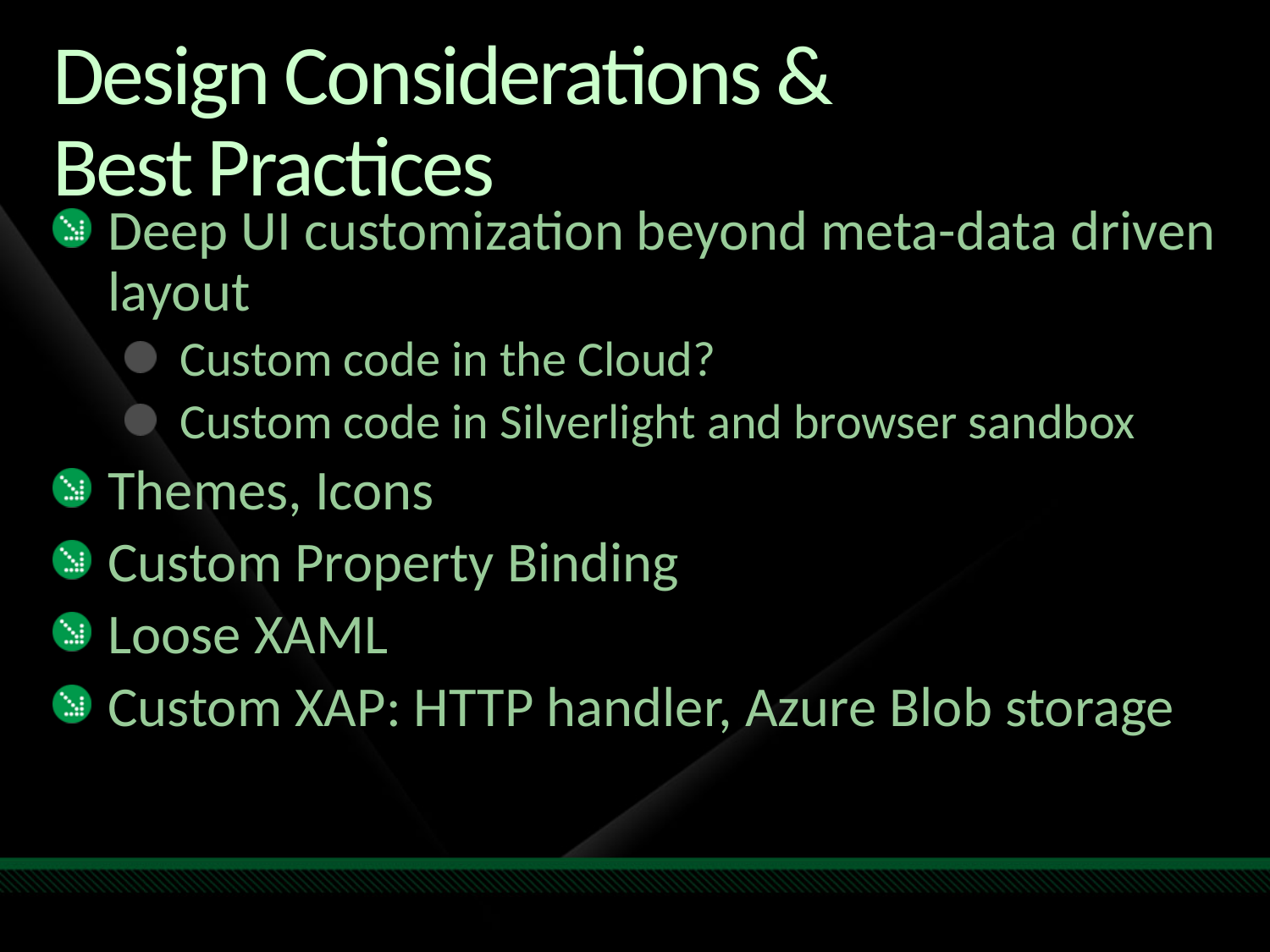

# Design Considerations & Best Practices
Deep UI customization beyond meta-data driven layout
Custom code in the Cloud?
Custom code in Silverlight and browser sandbox
Themes, Icons
Custom Property Binding
Loose XAML
Custom XAP: HTTP handler, Azure Blob storage